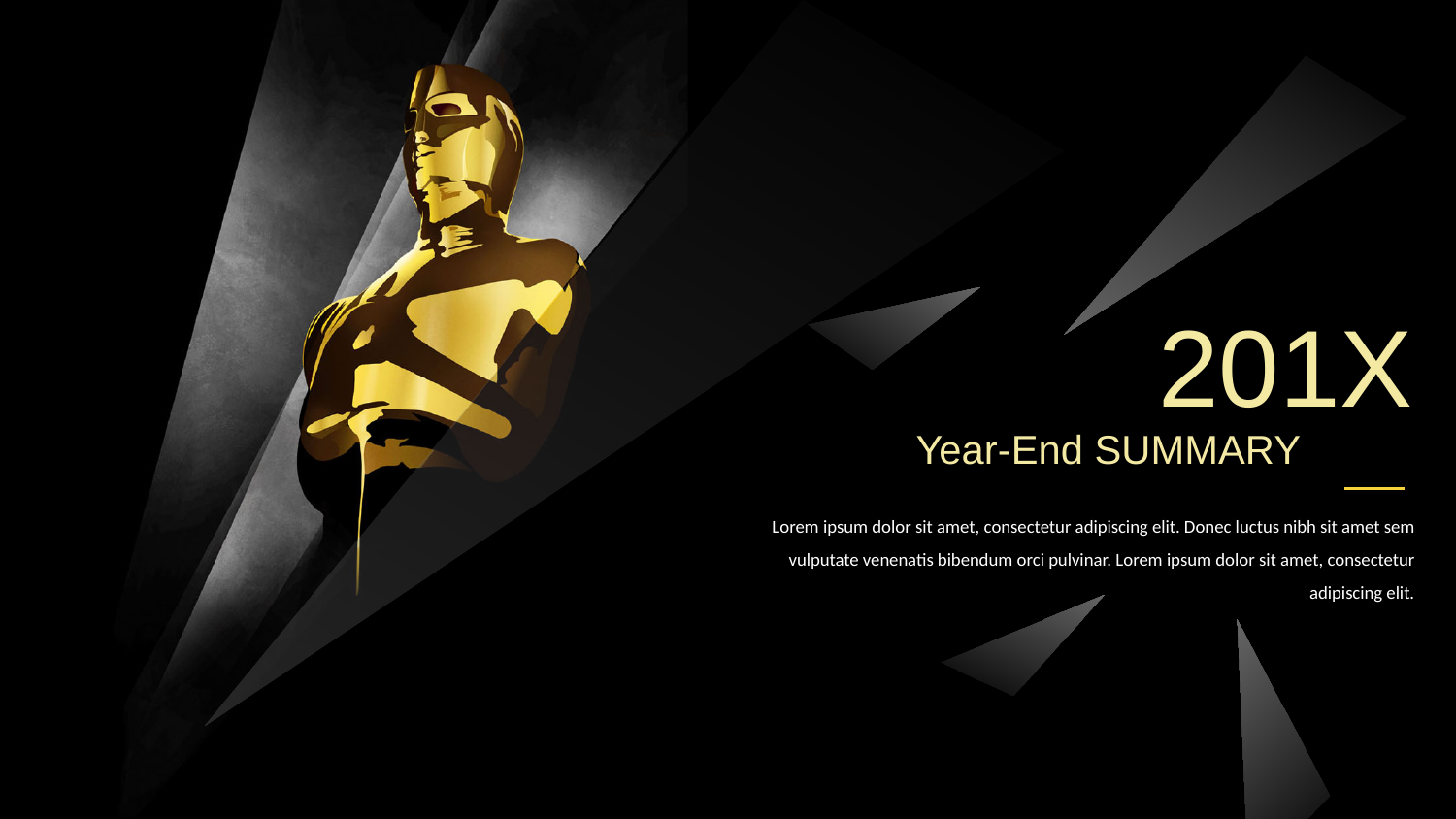

201X
Year-End SUMMARY
Lorem ipsum dolor sit amet, consectetur adipiscing elit. Donec luctus nibh sit amet sem vulputate venenatis bibendum orci pulvinar. Lorem ipsum dolor sit amet, consectetur adipiscing elit.